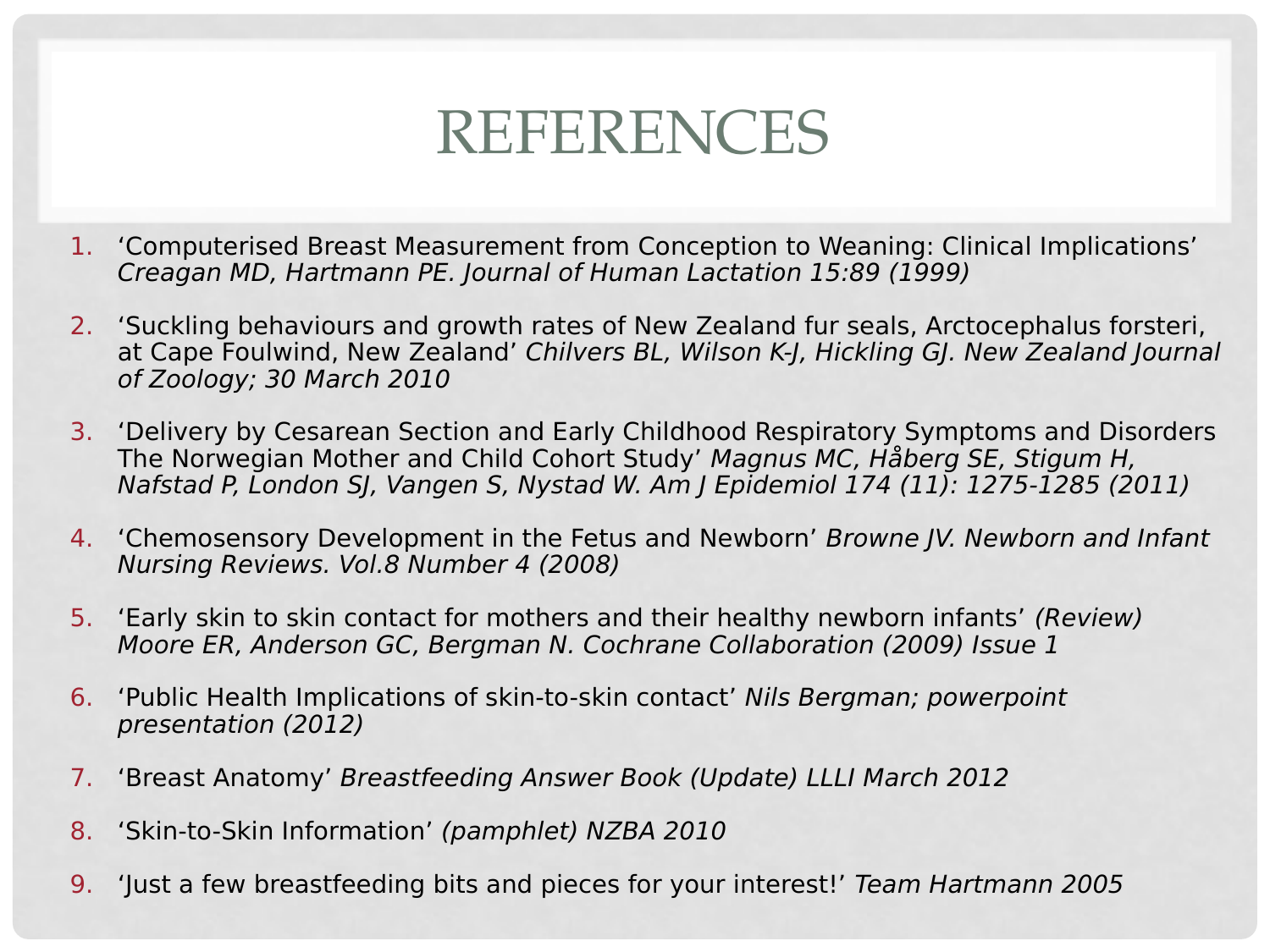

# References
‘Computerised Breast Measurement from Conception to Weaning: Clinical Implications’ Creagan MD, Hartmann PE. Journal of Human Lactation 15:89 (1999)

‘Suckling behaviours and growth rates of New Zealand fur seals, Arctocephalus forsteri, at Cape Foulwind, New Zealand’ Chilvers BL, Wilson K-J, Hickling GJ. New Zealand Journal of Zoology; 30 March 2010

‘Delivery by Cesarean Section and Early Childhood Respiratory Symptoms and Disorders The Norwegian Mother and Child Cohort Study’ Magnus MC, Håberg SE, Stigum H, Nafstad P, London SJ, Vangen S, Nystad W. Am J Epidemiol 174 (11): 1275-1285 (2011)

‘Chemosensory Development in the Fetus and Newborn’ Browne JV. Newborn and Infant Nursing Reviews. Vol.8 Number 4 (2008)

‘Early skin to skin contact for mothers and their healthy newborn infants’ (Review) Moore ER, Anderson GC, Bergman N. Cochrane Collaboration (2009) Issue 1

‘Public Health Implications of skin-to-skin contact’ Nils Bergman; powerpoint presentation (2012)

‘Breast Anatomy’ Breastfeeding Answer Book (Update) LLLI March 2012

‘Skin-to-Skin Information’ (pamphlet) NZBA 2010

‘Just a few breastfeeding bits and pieces for your interest!’ Team Hartmann 2005